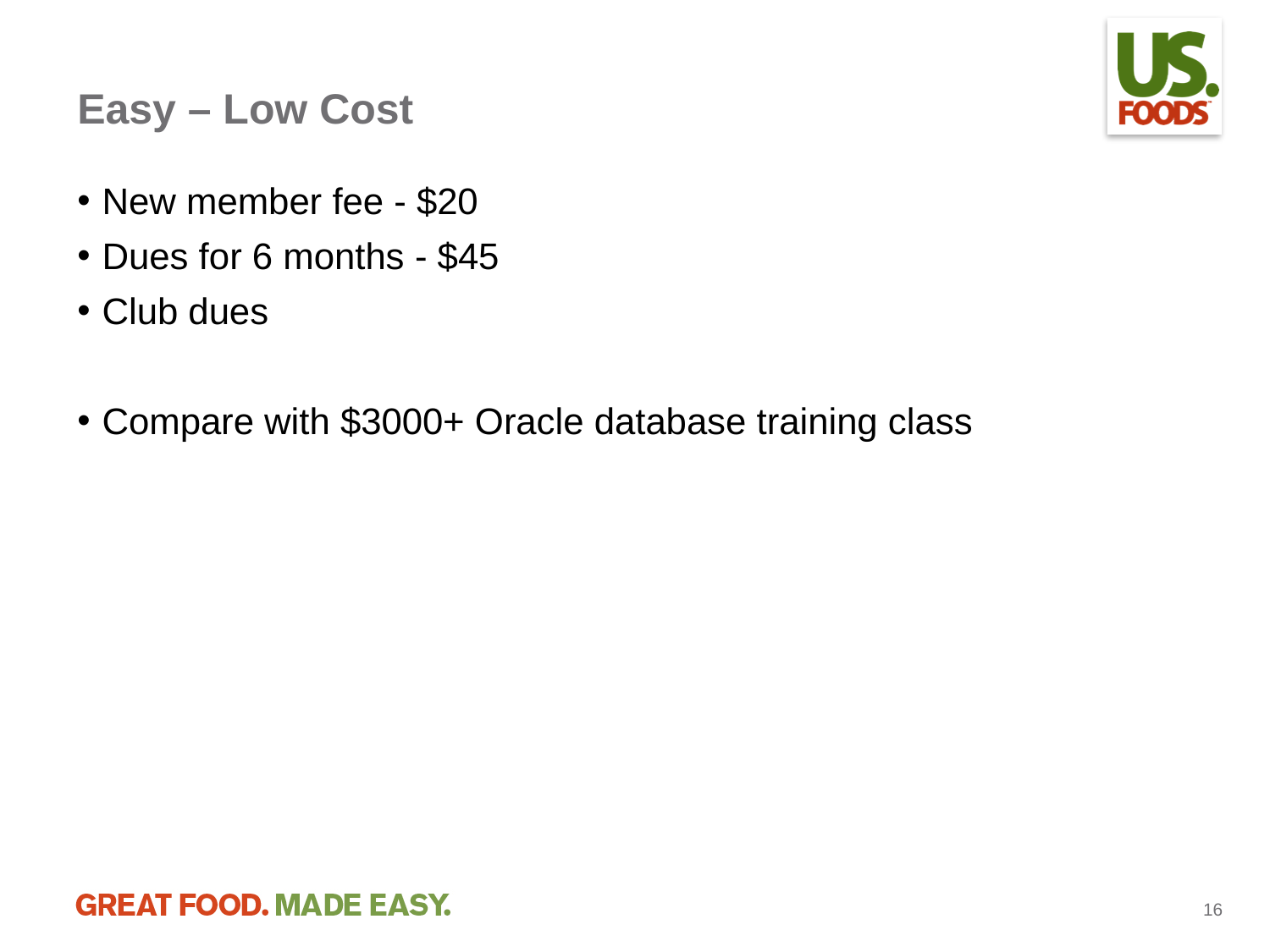

# Easy – Low Cost
New member fee - $20
Dues for 6 months - $45
Club dues

Compare with $3000+ Oracle database training class